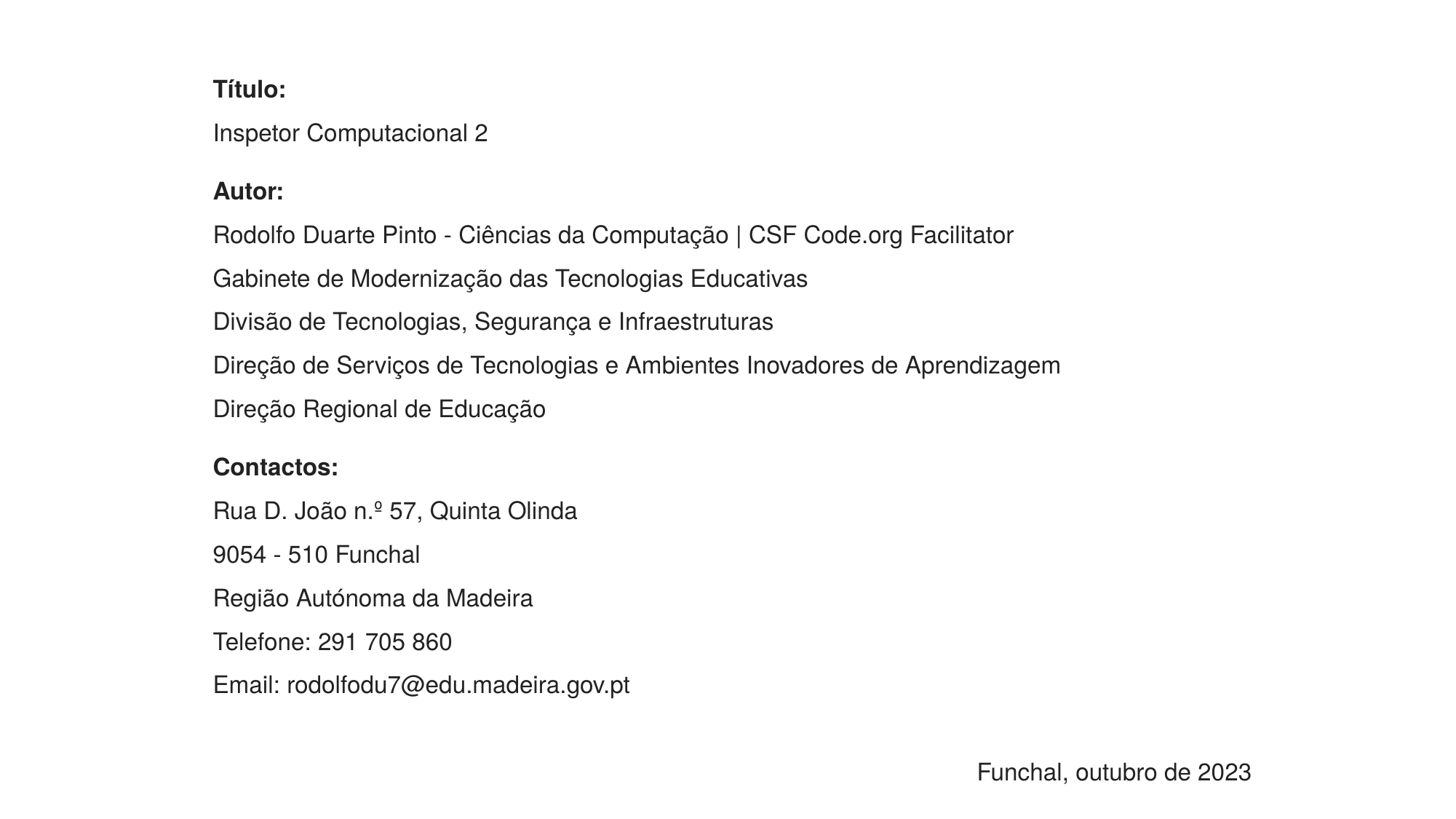

Título:
Inspetor Computacional 2
Autor:
Rodolfo Duarte Pinto - Ciências da Computação | CSF Code.org Facilitator
Gabinete de Modernização das Tecnologias Educativas
Divisão de Tecnologias, Segurança e Infraestruturas
Direção de Serviços de Tecnologias e Ambientes Inovadores de Aprendizagem
Direção Regional de Educação
Contactos:
Rua D. João n.º 57, Quinta Olinda
9054 - 510 Funchal
Região Autónoma da Madeira
Telefone: 291 705 860
Email: rodolfodu7@edu.madeira.gov.pt
							Funchal, outubro de 2023